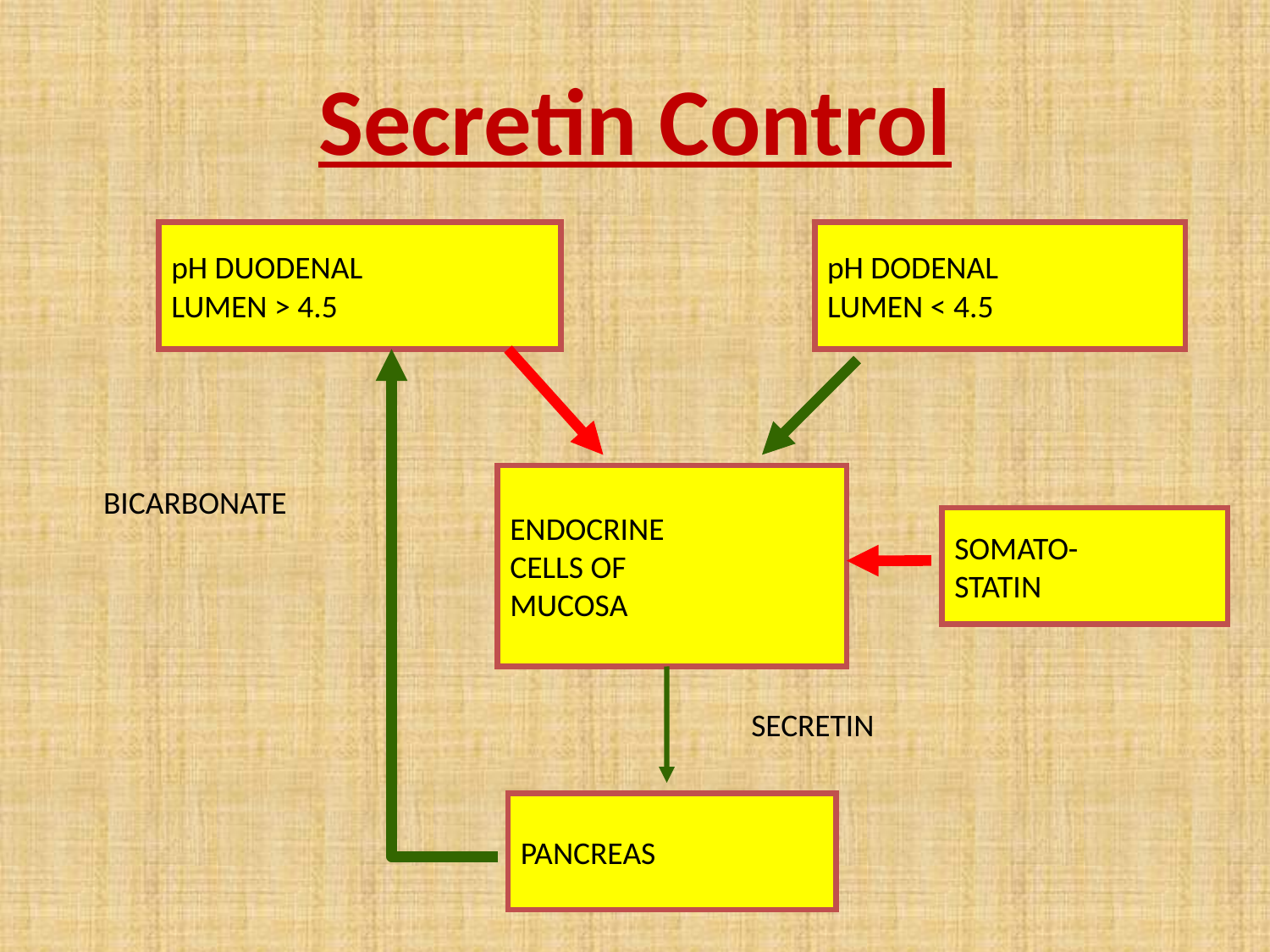

# Secretin Control
pH DUODENAL
LUMEN > 4.5
pH DODENAL
LUMEN < 4.5

BICARBONATE
ENDOCRINE
CELLS OF
MUCOSA
SOMATO-
STATIN

SECRETIN
PANCREAS